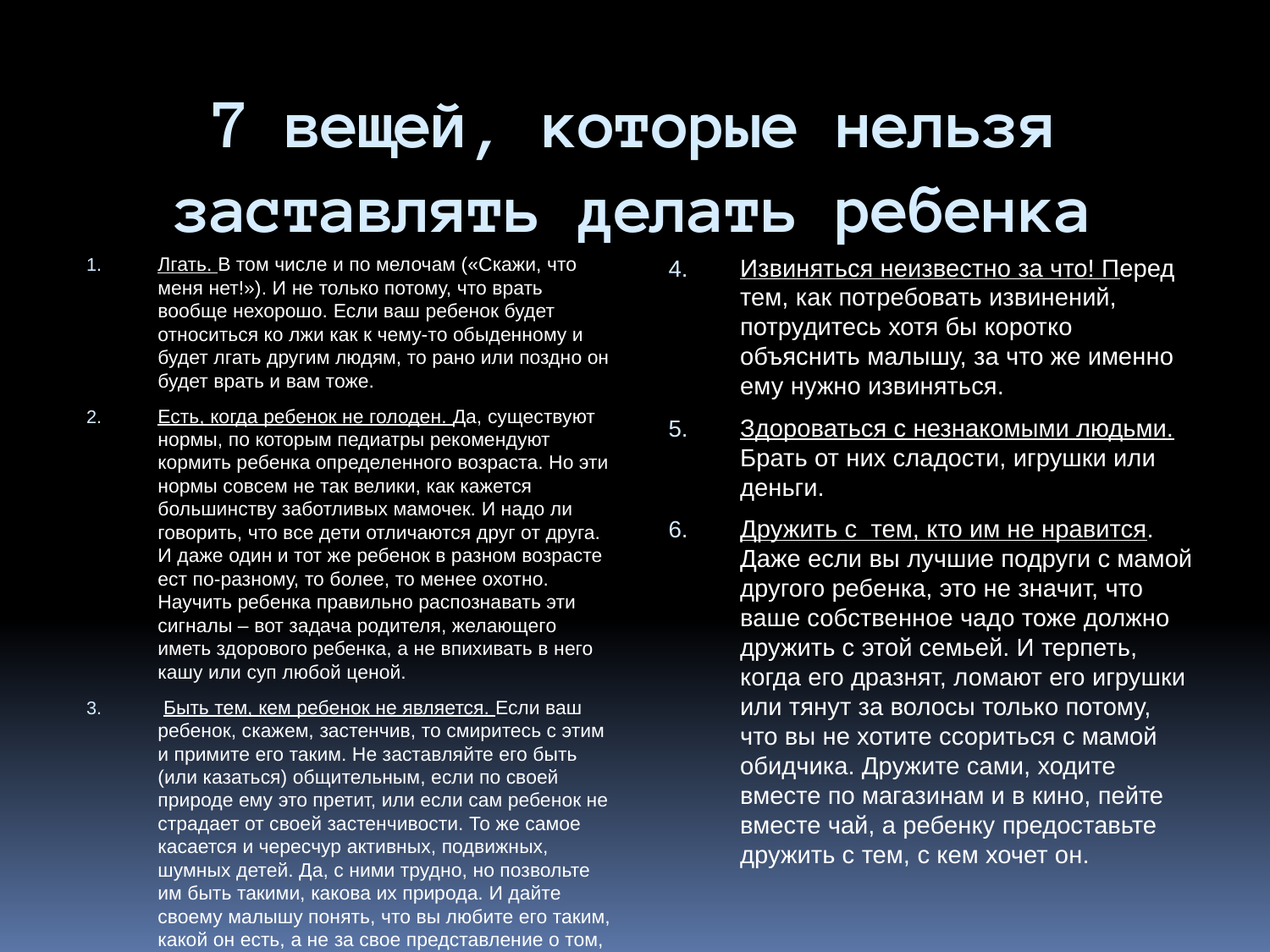

# 7 вещей, которые нельзя заставлять делать ребенка
Лгать. В том числе и по мелочам («Скажи, что меня нет!»). И не только потому, что врать вообще нехорошо. Если ваш ребенок будет относиться ко лжи как к чему-то обыденному и будет лгать другим людям, то рано или поздно он будет врать и вам тоже.
Есть, когда ребенок не голоден. Да, существуют нормы, по которым педиатры рекомендуют кормить ребенка определенного возраста. Но эти нормы совсем не так велики, как кажется большинству заботливых мамочек. И надо ли говорить, что все дети отличаются друг от друга. И даже один и тот же ребенок в разном возрасте ест по-разному, то более, то менее охотно. Научить ребенка правильно распознавать эти сигналы – вот задача родителя, желающего иметь здорового ребенка, а не впихивать в него кашу или суп любой ценой.
 Быть тем, кем ребенок не является. Если ваш ребенок, скажем, застенчив, то смиритесь с этим и примите его таким. Не заставляйте его быть (или казаться) общительным, если по своей природе ему это претит, или если сам ребенок не страдает от своей застенчивости. То же самое касается и чересчур активных, подвижных, шумных детей. Да, с ними трудно, но позвольте им быть такими, какова их природа. И дайте своему малышу понять, что вы любите его таким, какой он есть, а не за свое представление о том, каким он должен быть.
Извиняться неизвестно за что! Перед тем, как потребовать извинений, потрудитесь хотя бы коротко объяснить малышу, за что же именно ему нужно извиняться.
Здороваться с незнакомыми людьми. Брать от них сладости, игрушки или деньги.
Дружить с  тем, кто им не нравится. Даже если вы лучшие подруги с мамой другого ребенка, это не значит, что ваше собственное чадо тоже должно дружить с этой семьей. И терпеть, когда его дразнят, ломают его игрушки или тянут за волосы только потому, что вы не хотите ссориться с мамой обидчика. Дружите сами, ходите вместе по магазинам и в кино, пейте вместе чай, а ребенку предоставьте дружить с тем, с кем хочет он.